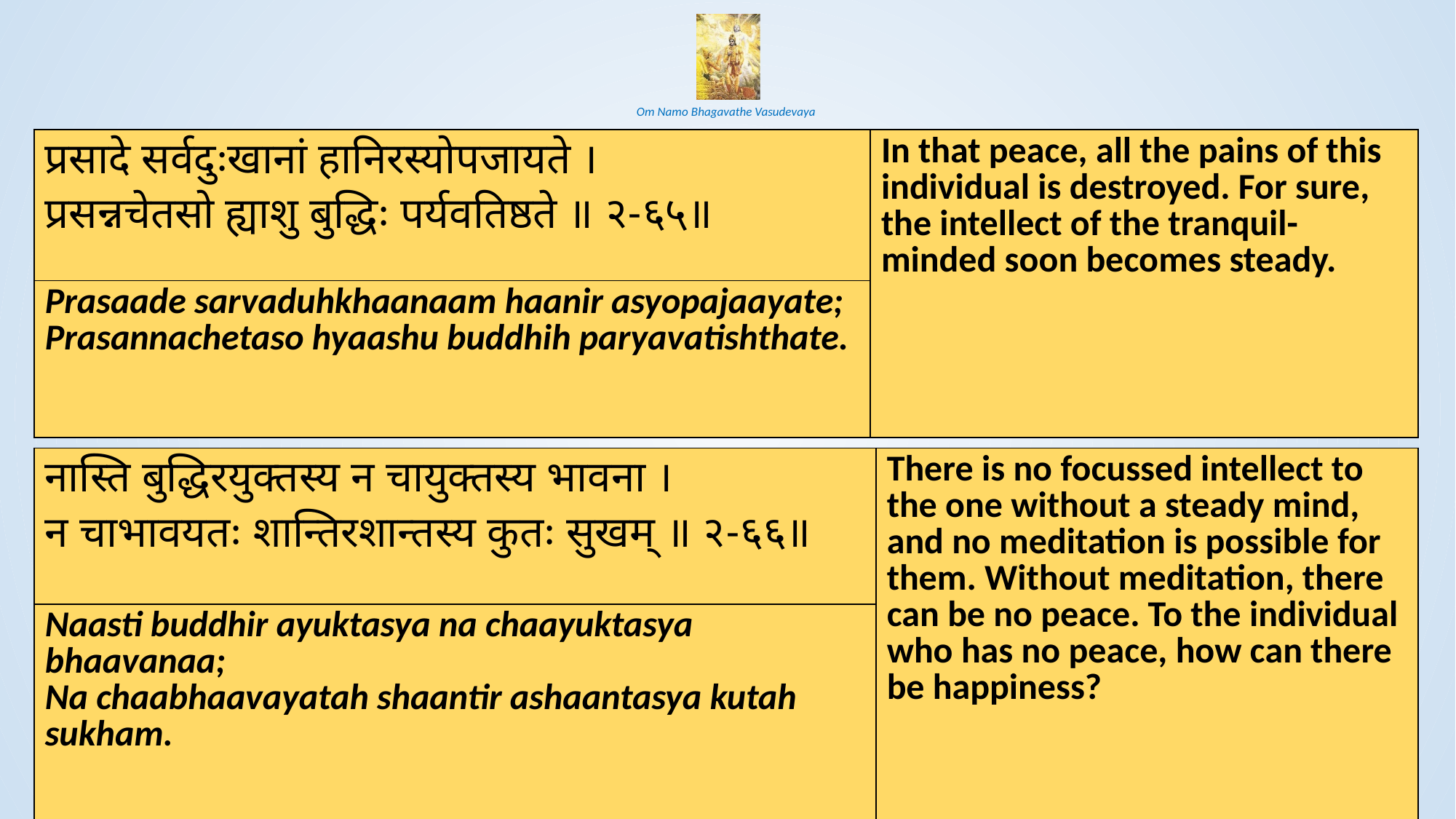

# Om Namo Bhagavathe Vasudevaya
| प्रसादे सर्वदुःखानां हानिरस्योपजायते । प्रसन्नचेतसो ह्याशु बुद्धिः पर्यवतिष्ठते ॥ २-६५॥ | In that peace, all the pains of this individual is destroyed. For sure, the intellect of the tranquil-minded soon becomes steady. |
| --- | --- |
| Prasaade sarvaduhkhaanaam haanir asyopajaayate; Prasannachetaso hyaashu buddhih paryavatishthate. |  |
| नास्ति बुद्धिरयुक्तस्य न चायुक्तस्य भावना । न चाभावयतः शान्तिरशान्तस्य कुतः सुखम् ॥ २-६६॥ | There is no focussed intellect to the one without a steady mind, and no meditation is possible for them. Without meditation, there can be no peace. To the individual who has no peace, how can there be happiness? |
| --- | --- |
| Naasti buddhir ayuktasya na chaayuktasya bhaavanaa; Na chaabhaavayatah shaantir ashaantasya kutah sukham. |  |